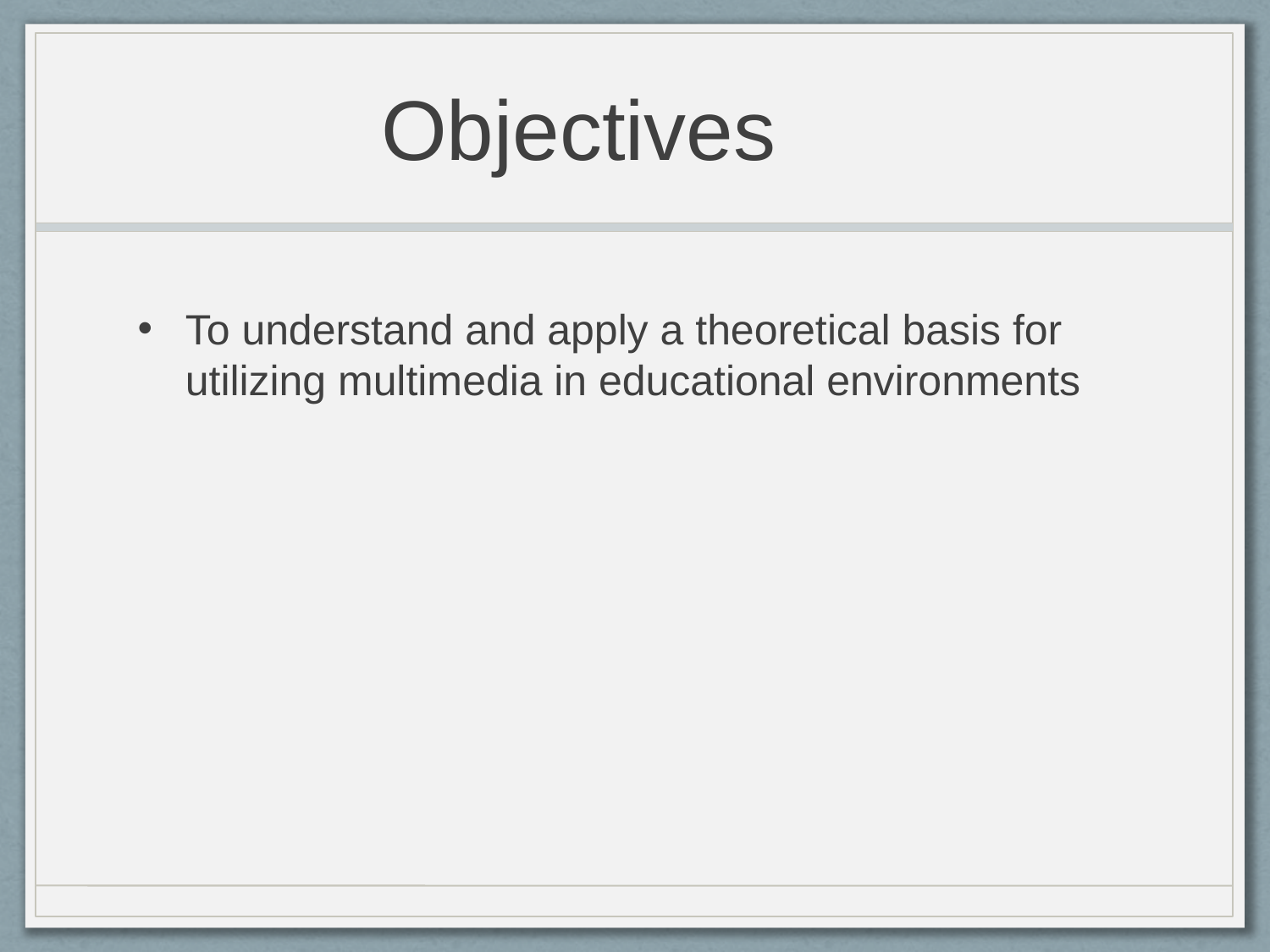

# Objectives
To understand and apply a theoretical basis for utilizing multimedia in educational environments